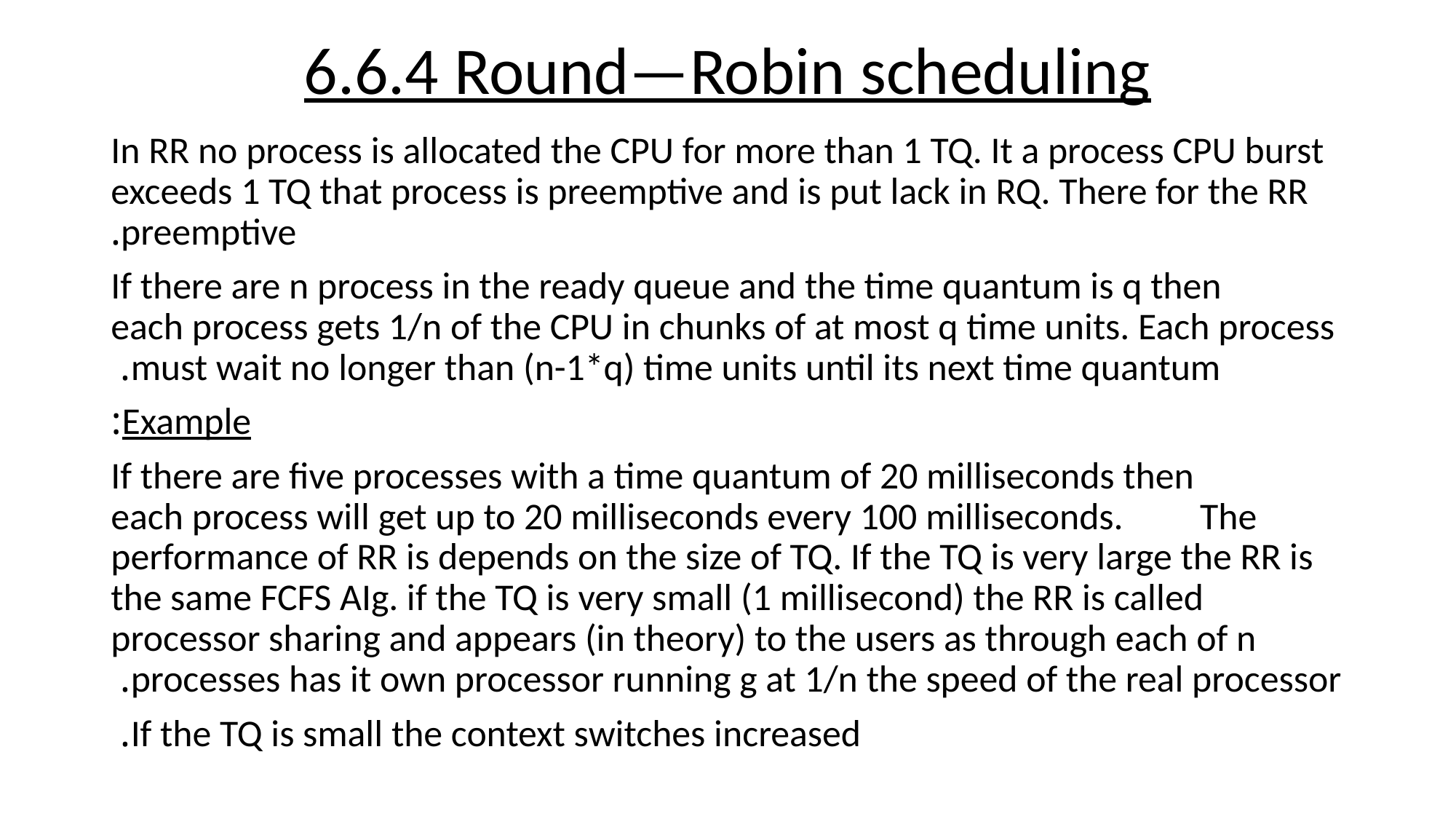

# 6.6.4 Round—Robin scheduling

 In RR no process is allocated the CPU for more than 1 TQ. It a process CPU burst exceeds 1 TQ that process is preemptive and is put lack in RQ. There for the RR preemptive.
      If there are n process in the ready queue and the time quantum is q then each process gets 1/n of the CPU in chunks of at most q time units. Each process must wait no longer than (n-1*q) time units until its next time quantum.
Example:
          If there are five processes with a time quantum of 20 milliseconds then each process will get up to 20 milliseconds every 100 milliseconds.         The performance of RR is depends on the size of TQ. If the TQ is very large the RR is the same FCFS AIg. if the TQ is very small (1 millisecond) the RR is called processor sharing and appears (in theory) to the users as through each of n processes has it own processor running g at 1/n the speed of the real processor.
        If the TQ is small the context switches increased.